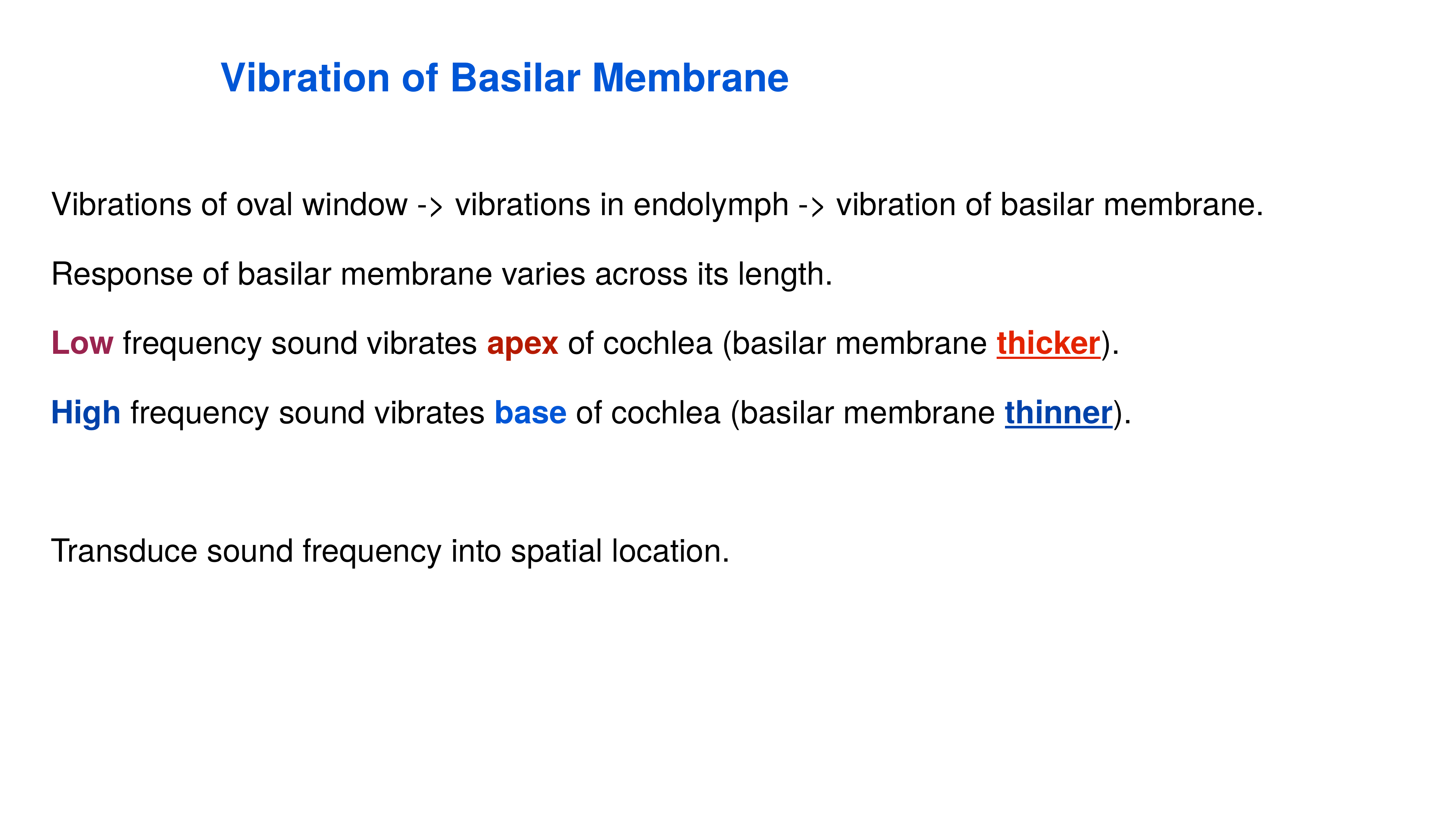

# Vibration of Basilar Membrane
Vibrations of oval window -> vibrations in endolymph -> vibration of basilar membrane.
Response of basilar membrane varies across its length.
Low frequency sound vibrates apex of cochlea (basilar membrane thicker).
High frequency sound vibrates base of cochlea (basilar membrane thinner).

Transduce sound frequency into spatial location.